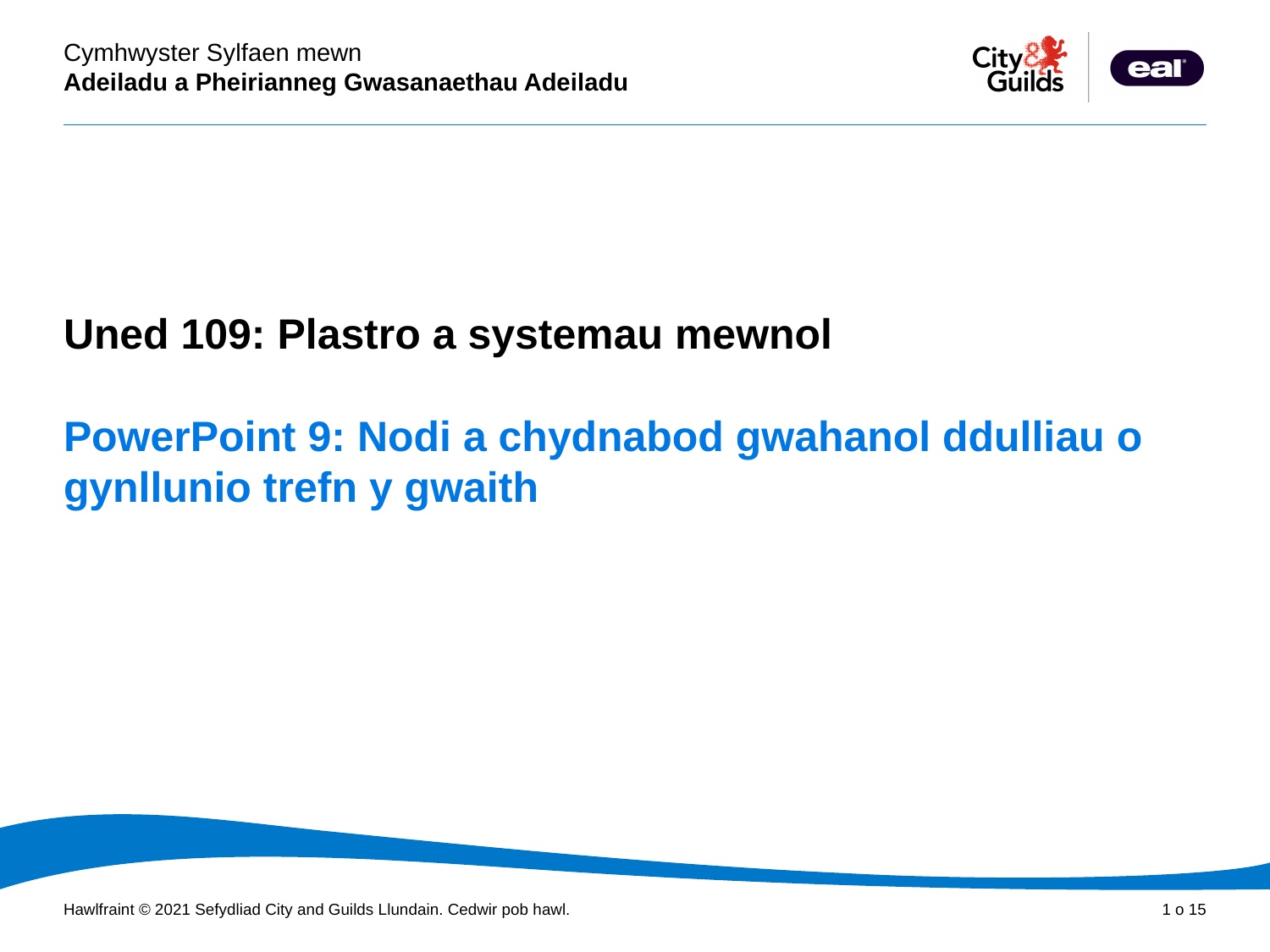

Cyflwyniad PowerPoint
Uned 109: Plastro a systemau mewnol
# PowerPoint 9: Nodi a chydnabod gwahanol ddulliau o gynllunio trefn y gwaith